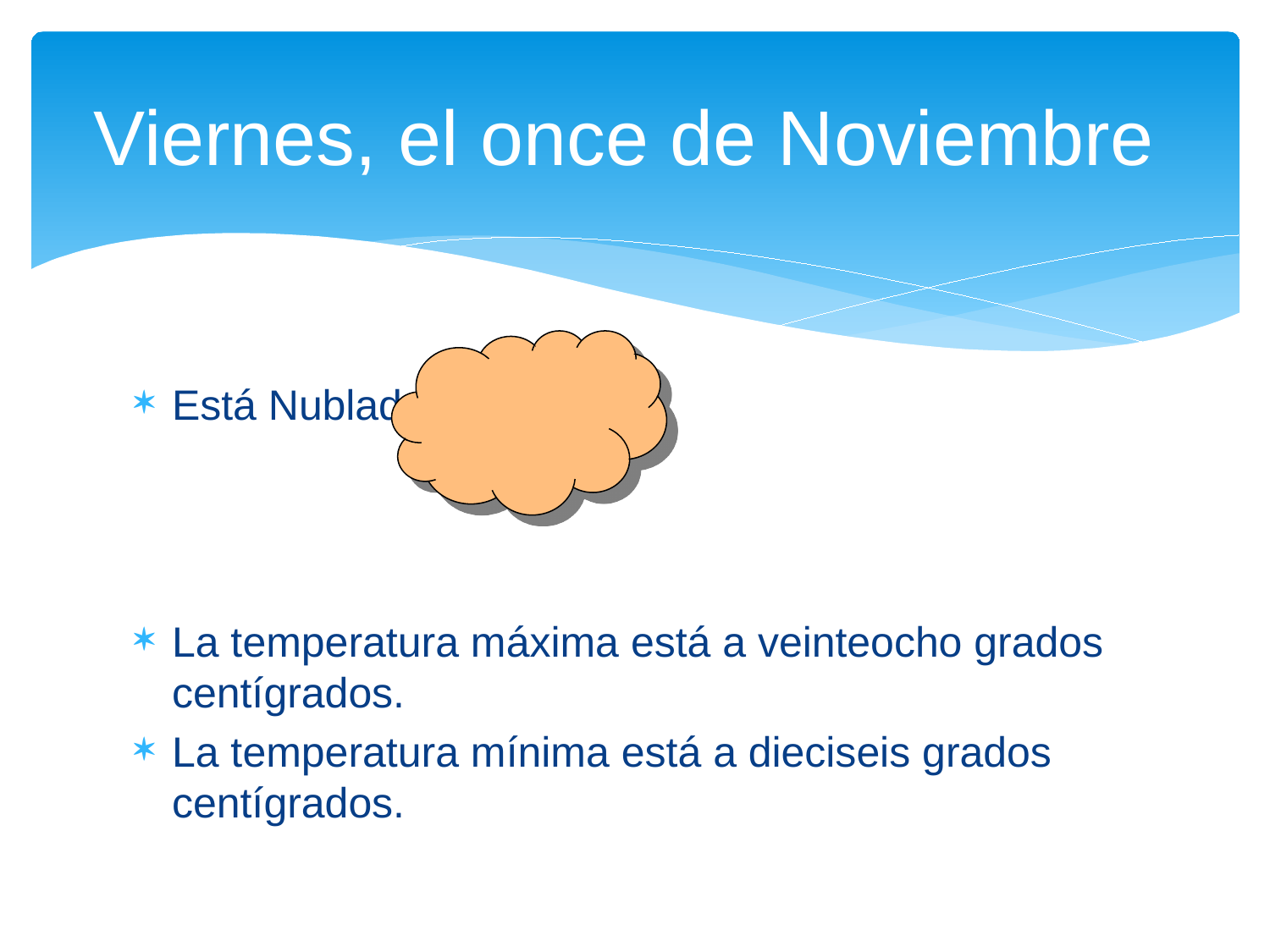

# Viernes, el once de Noviembre

Está Nublado.

La temperatura máxima está a veinteocho grados centígrados.
La temperatura mínima está a dieciseis grados centígrados.